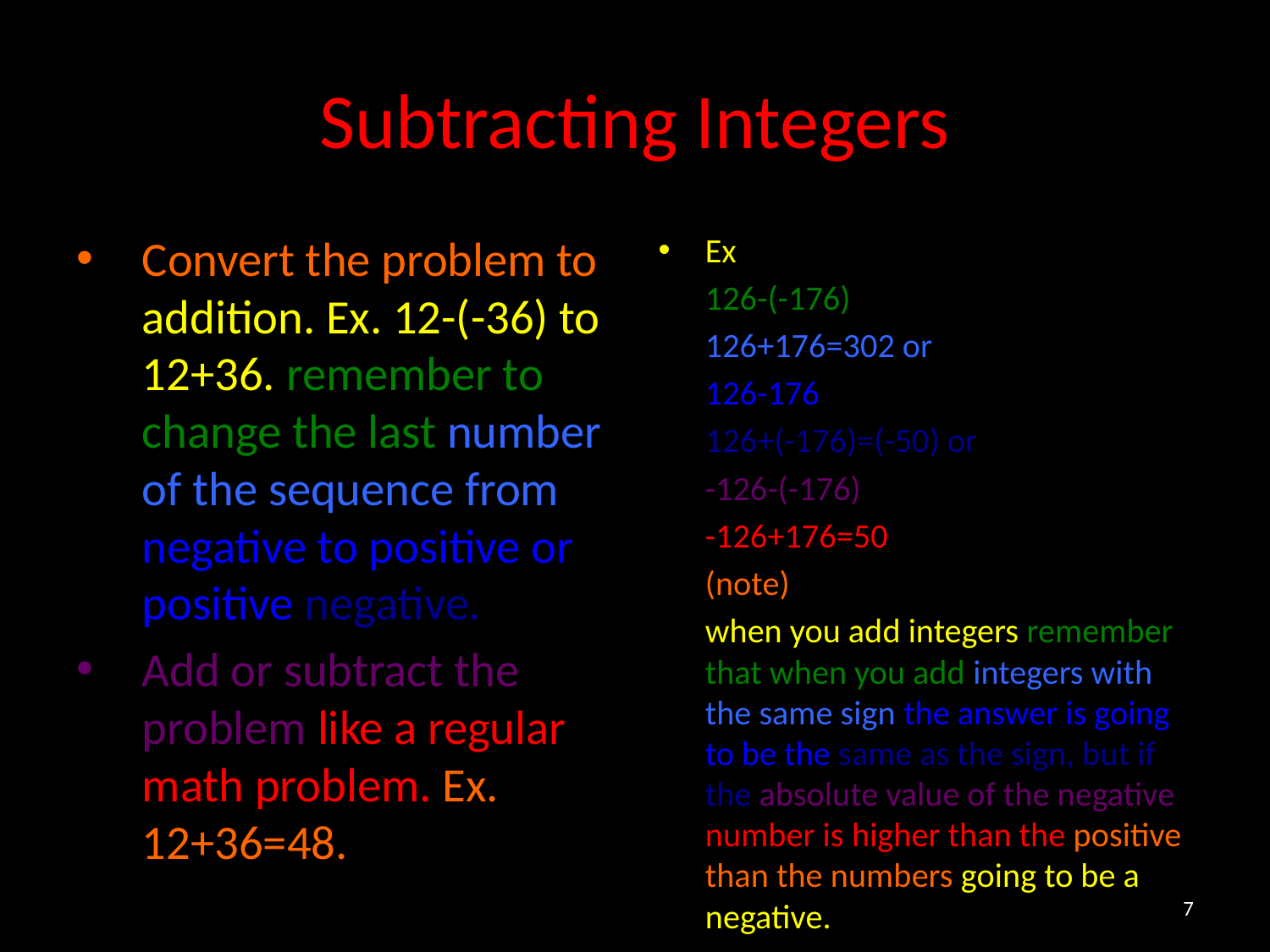

# Subtracting Integers
Ex
		126-(-176)
		126+176=302 or
		126-176
		126+(-176)=(-50) or
		-126-(-176)
		-126+176=50
			(note)
	when you add integers remember that when you add integers with the same sign the answer is going to be the same as the sign, but if the absolute value of the negative number is higher than the positive than the numbers going to be a negative.

Convert the problem to addition. Ex. 12-(-36) to 12+36. remember to change the last number of the sequence from negative to positive or positive negative.
Add or subtract the problem like a regular math problem. Ex. 12+36=48.

7